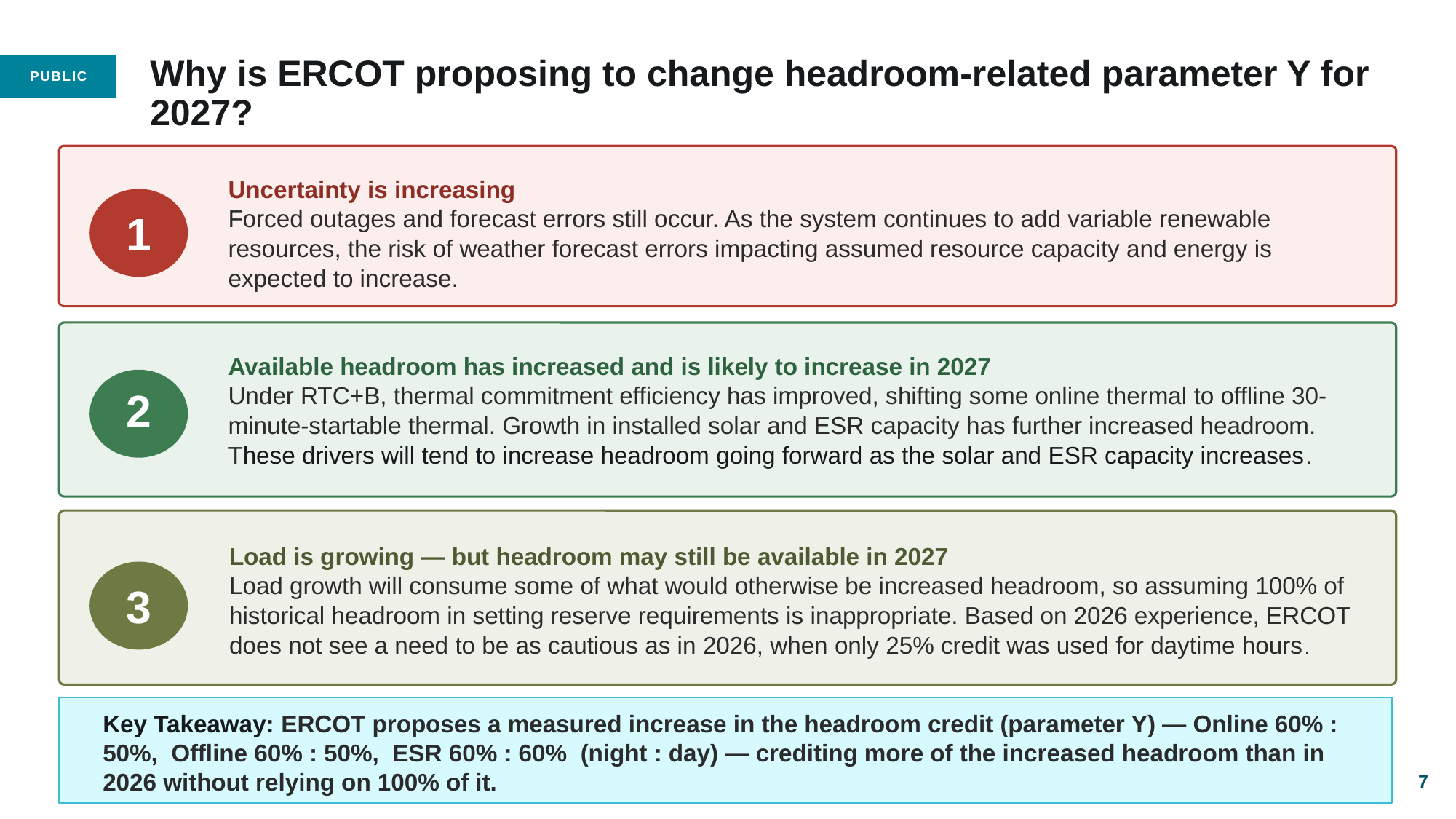

# Why is ERCOT proposing to change headroom-related parameter Y for 2027?

Uncertainty is increasing
Forced outages and forecast errors still occur. As the system continues to add variable renewable resources, the risk of weather forecast errors impacting assumed resource capacity and energy is expected to increase.

1

Available headroom has increased and is likely to increase in 2027
Under RTC+B, thermal commitment efficiency has improved, shifting some online thermal to offline 30-minute-startable thermal. Growth in installed solar and ESR capacity has further increased headroom. These drivers will tend to increase headroom going forward as the solar and ESR capacity increases.
2

Load is growing — but headroom may still be available in 2027
Load growth will consume some of what would otherwise be increased headroom, so assuming 100% of historical headroom in setting reserve requirements is inappropriate. Based on 2026 experience, ERCOT does not see a need to be as cautious as in 2026, when only 25% credit was used for daytime hours.

3
Key Takeaway: ERCOT proposes a measured increase in the headroom credit (parameter Y) — Online 60% : 50%,  Offline 60% : 50%,  ESR 60% : 60%  (night : day) — crediting more of the increased headroom than in 2026 without relying on 100% of it.
7